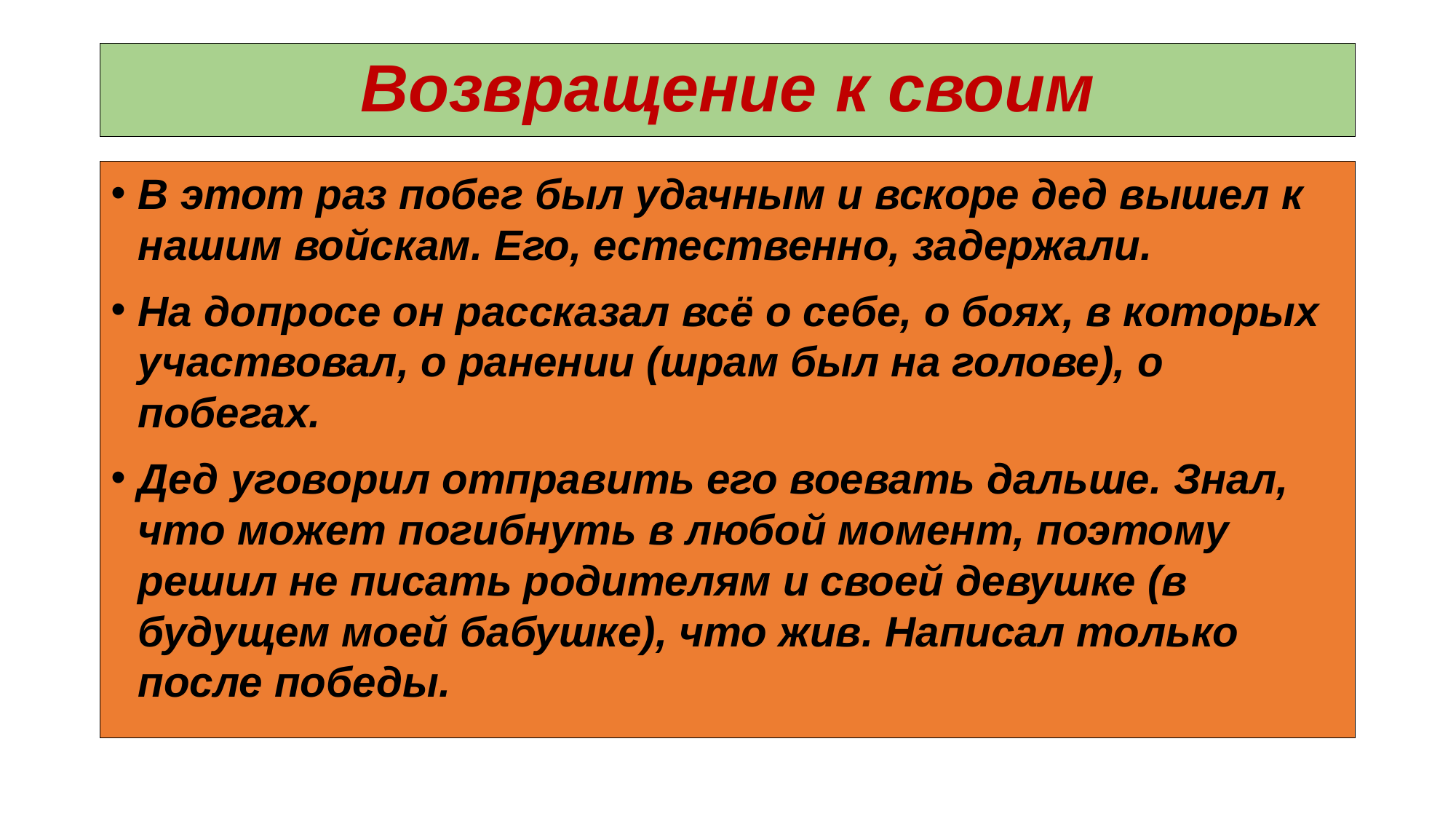

# Возвращение к своим
В этот раз побег был удачным и вскоре дед вышел к нашим войскам. Его, естественно, задержали.
На допросе он рассказал всё о себе, о боях, в которых участвовал, о ранении (шрам был на голове), о побегах.
Дед уговорил отправить его воевать дальше. Знал, что может погибнуть в любой момент, поэтому решил не писать родителям и своей девушке (в будущем моей бабушке), что жив. Написал только после победы.